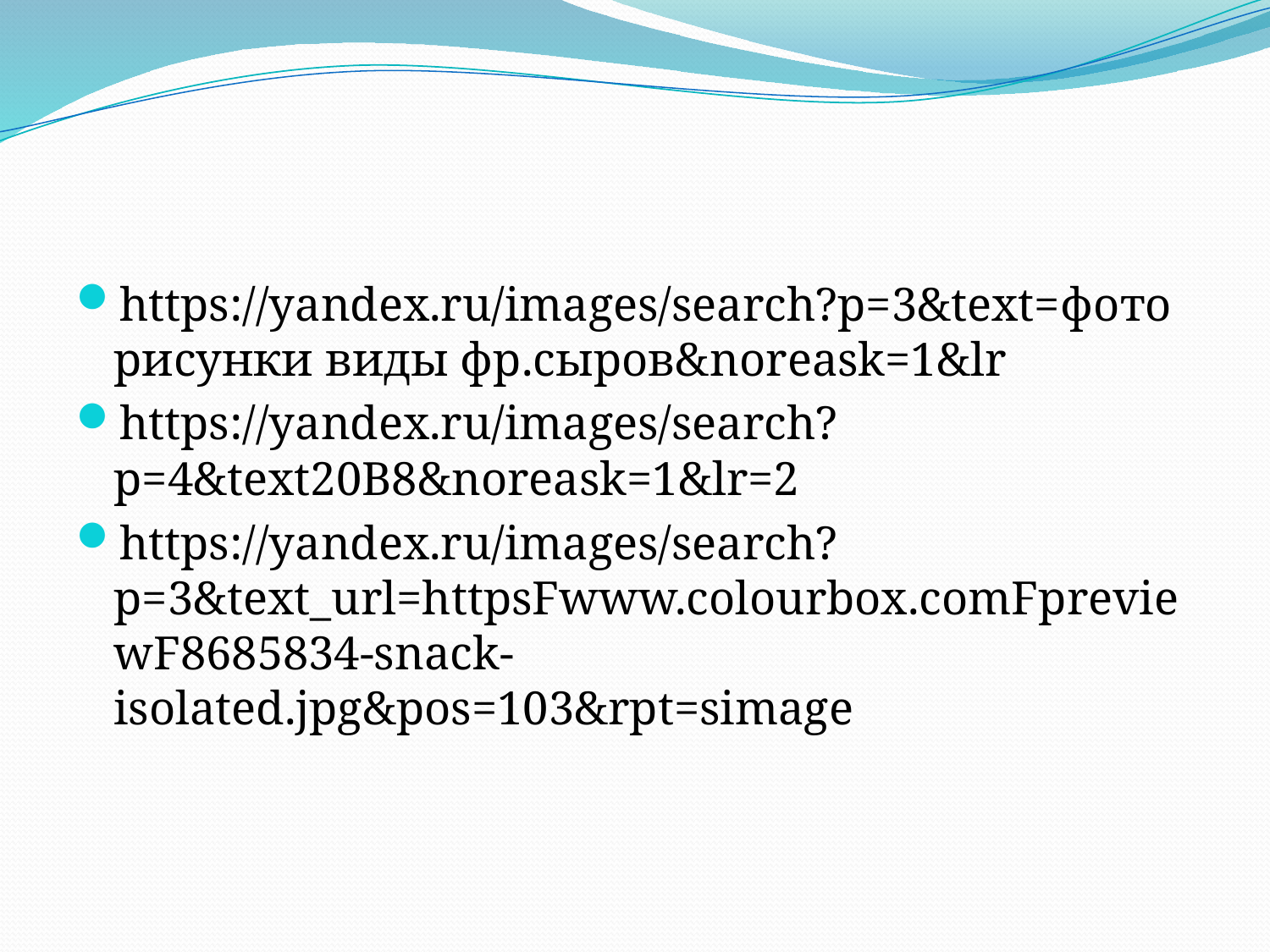

#
https://yandex.ru/images/search?p=3&text=фото рисунки виды фр.сыров&noreask=1&lr
https://yandex.ru/images/search?p=4&text20B8&noreask=1&lr=2
https://yandex.ru/images/search?p=3&text_url=httpsFwww.colourbox.comFpreviewF8685834-snack-isolated.jpg&pos=103&rpt=simage